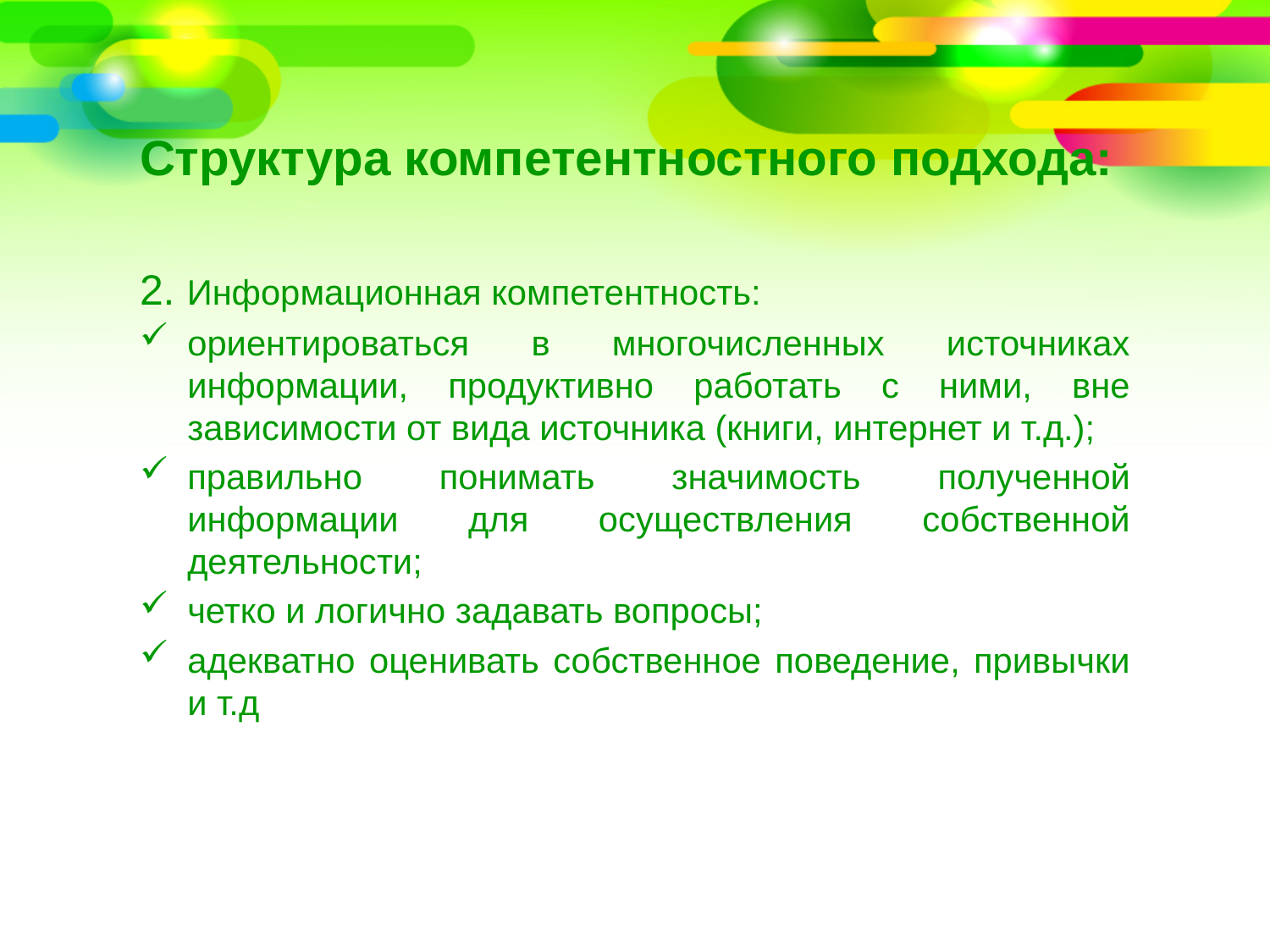

# Структура компетентностного подхода:
2. Информационная компетентность:
ориентироваться в многочисленных источниках информации, продуктивно работать с ними, вне зависимости от вида источника (книги, интернет и т.д.);
правильно понимать значимость полученной информации для осуществления собственной деятельности;
четко и логично задавать вопросы;
адекватно оценивать собственное поведение, привычки и т.д